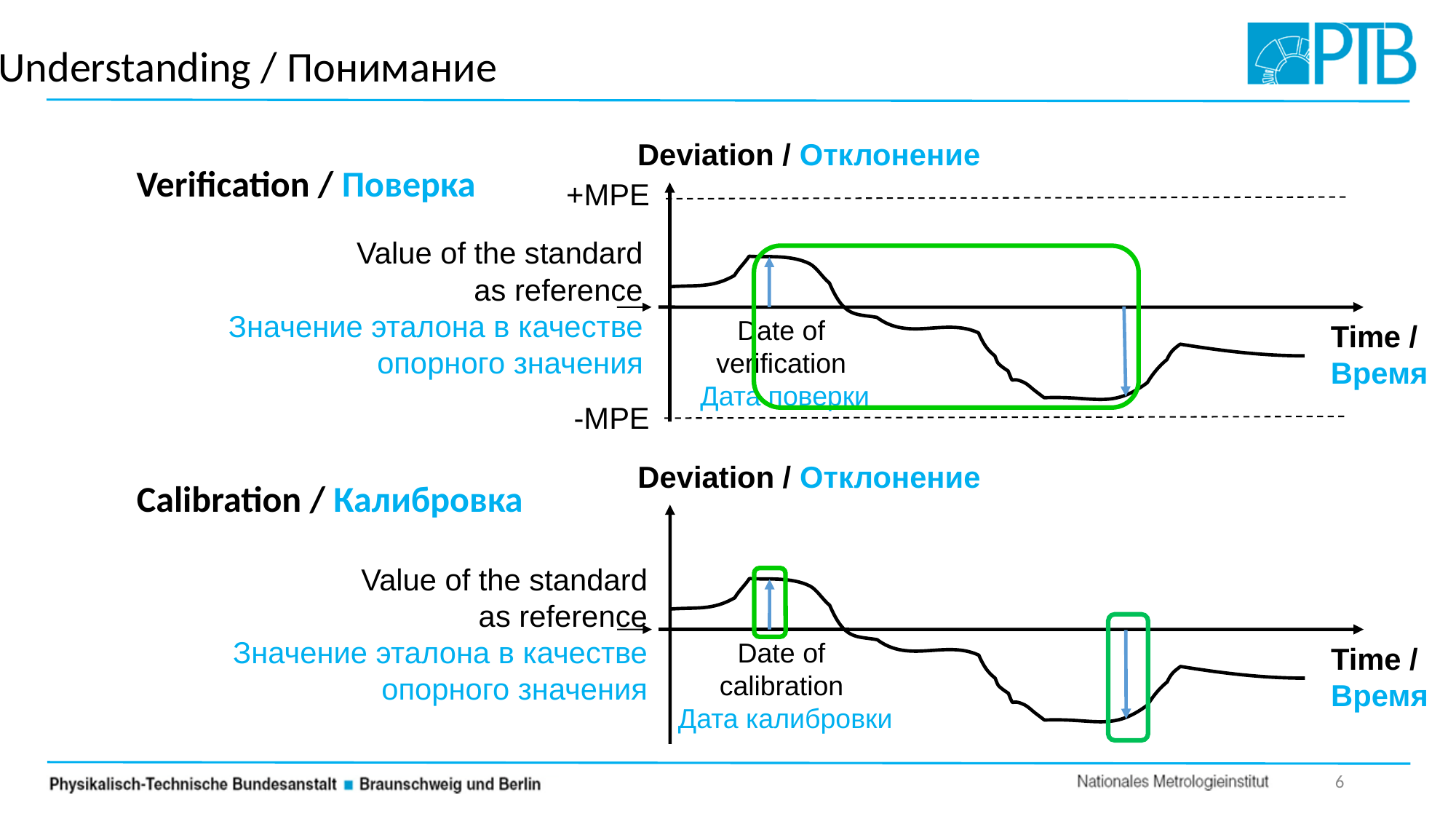

Understanding / Понимание
Deviation / Отклонение
Verification / Поверка
+MPE

Value of the standard
as reference
Значение эталона в качестве опорного значения

Date of
verification
Дата поверки
Time /
Время
-MPE

Deviation / Отклонение
Calibration / Калибровка

Value of the standard
as reference
Значение эталона в качестве опорного значения

Date of
calibration
Дата калибровки
Time /
Время
6